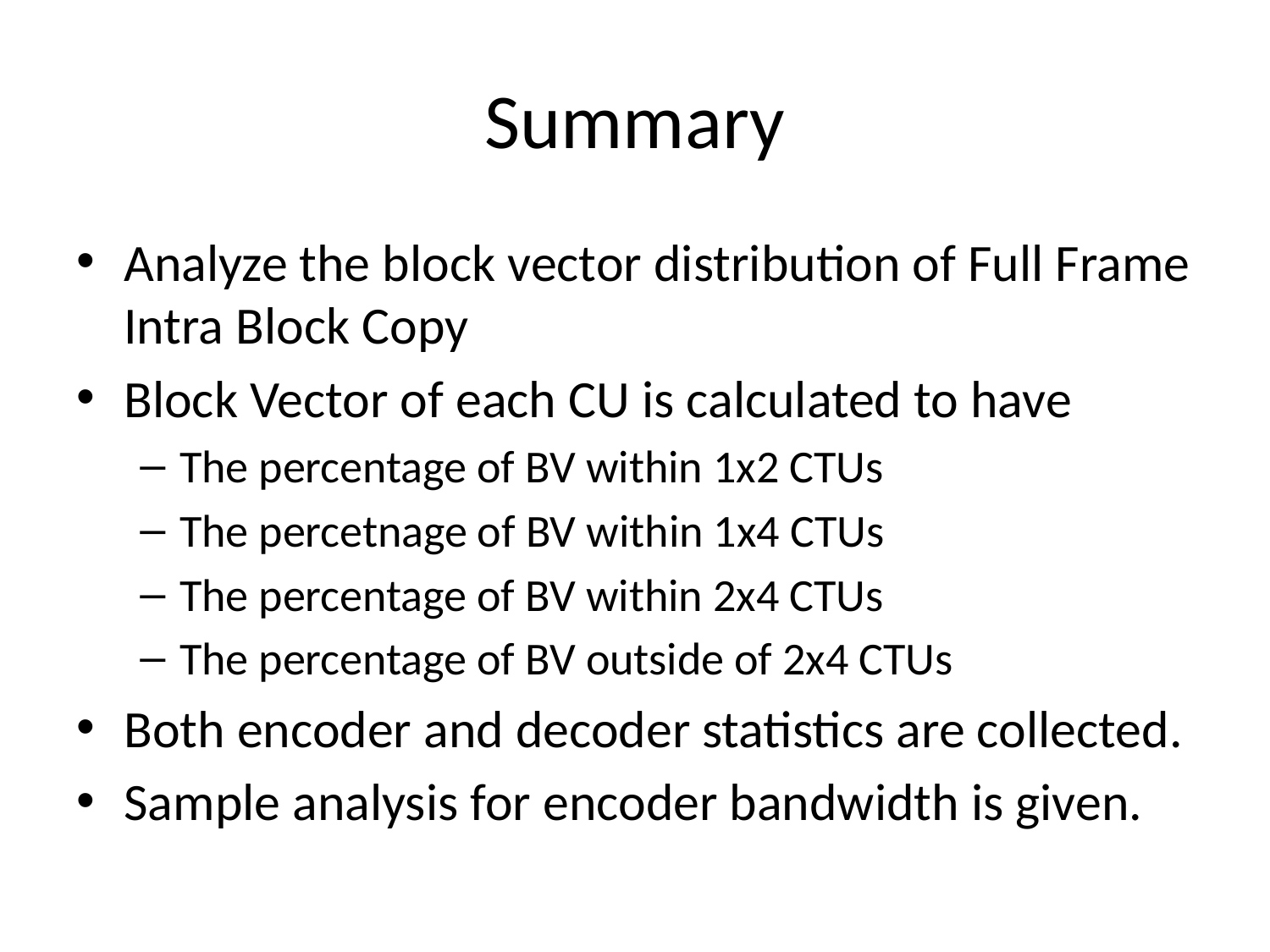

# Summary
Analyze the block vector distribution of Full Frame Intra Block Copy
Block Vector of each CU is calculated to have
The percentage of BV within 1x2 CTUs
The percetnage of BV within 1x4 CTUs
The percentage of BV within 2x4 CTUs
The percentage of BV outside of 2x4 CTUs
Both encoder and decoder statistics are collected.
Sample analysis for encoder bandwidth is given.